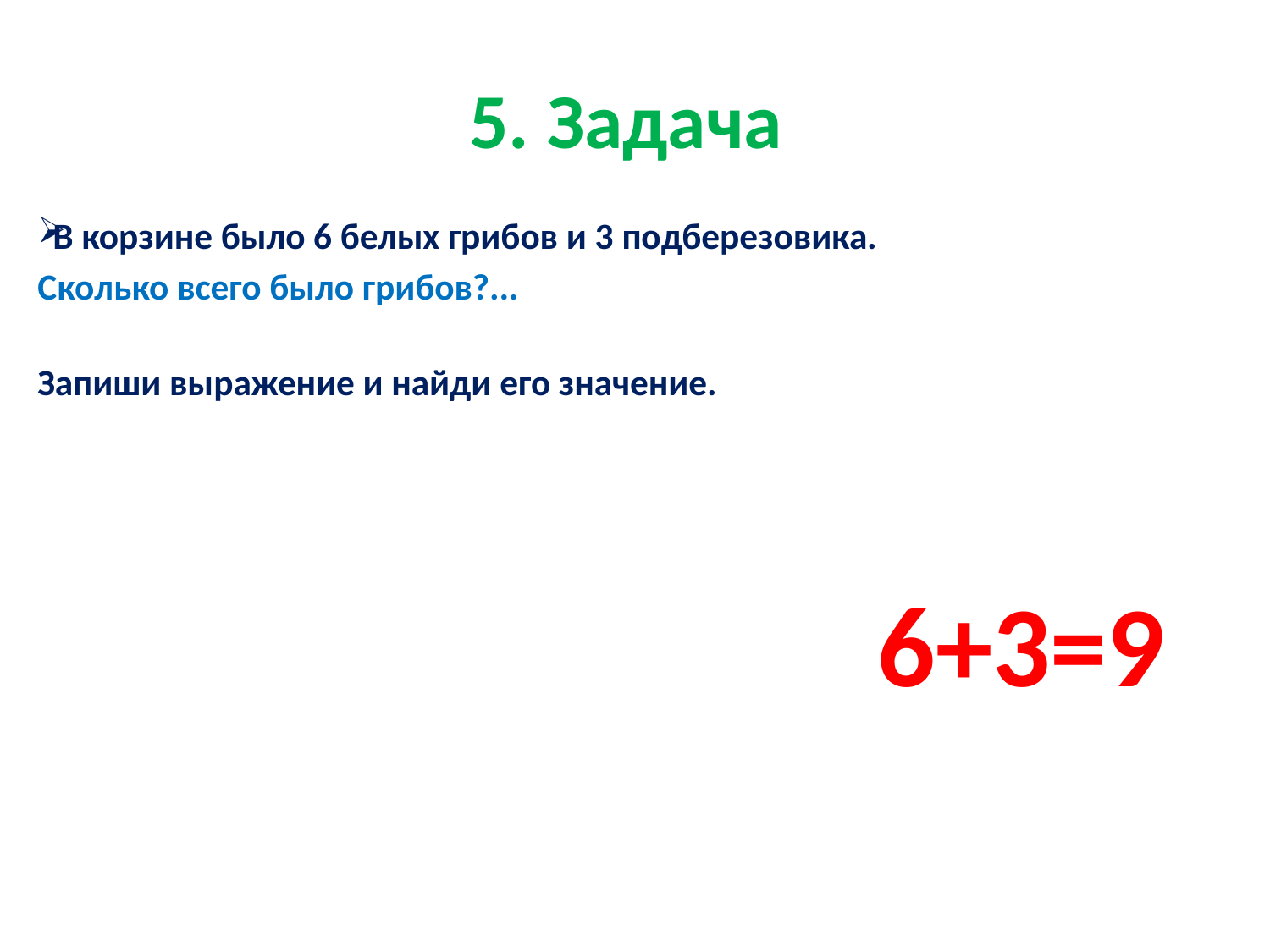

# 5. Задача
В корзине было 6 белых грибов и 3 подберезовика.
Сколько всего было грибов?...
Запиши выражение и найди его значение.
6+3=9